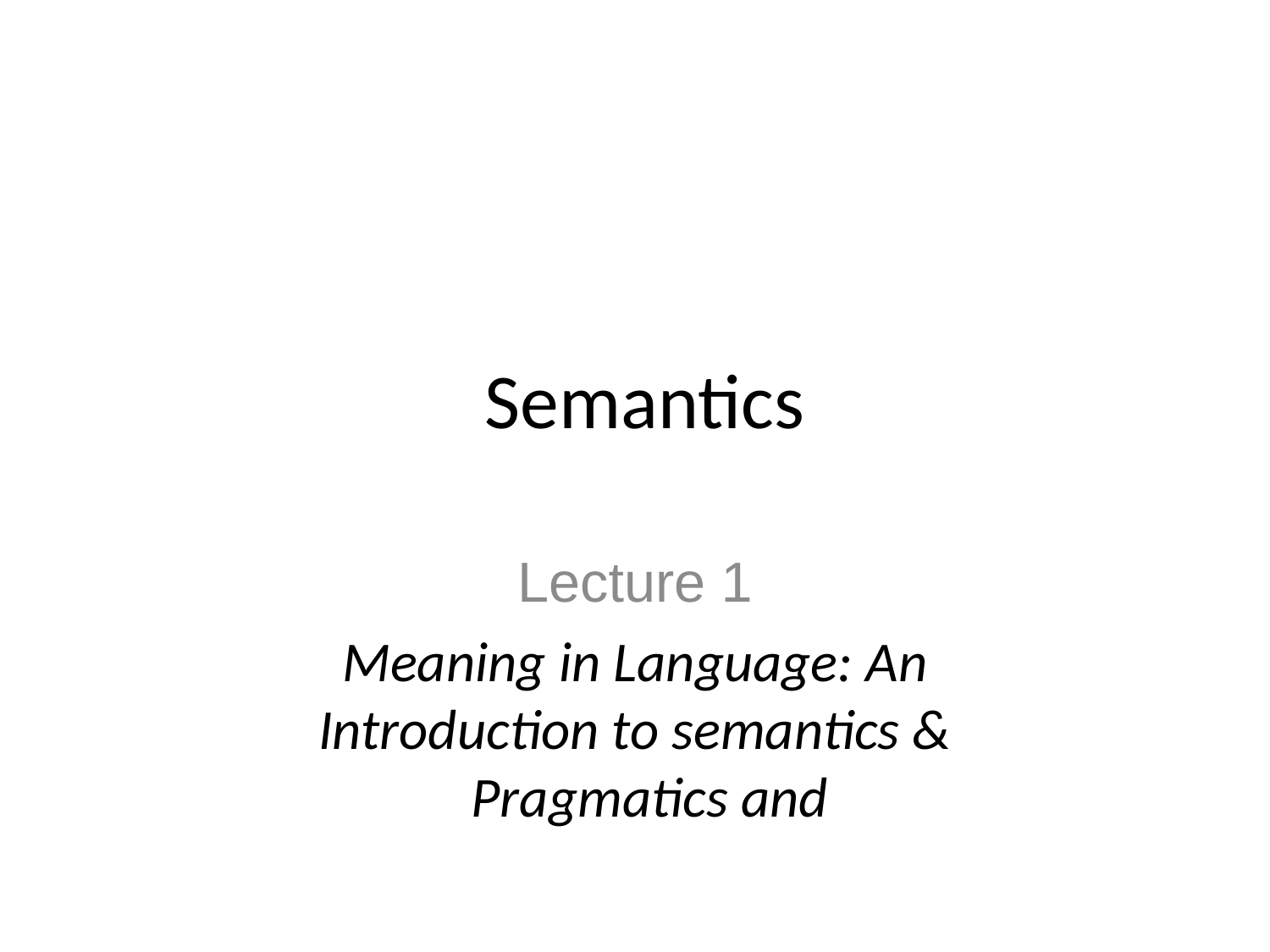

# Semantics
Lecture 1
Meaning in Language: An Introduction to semantics & Pragmatics and